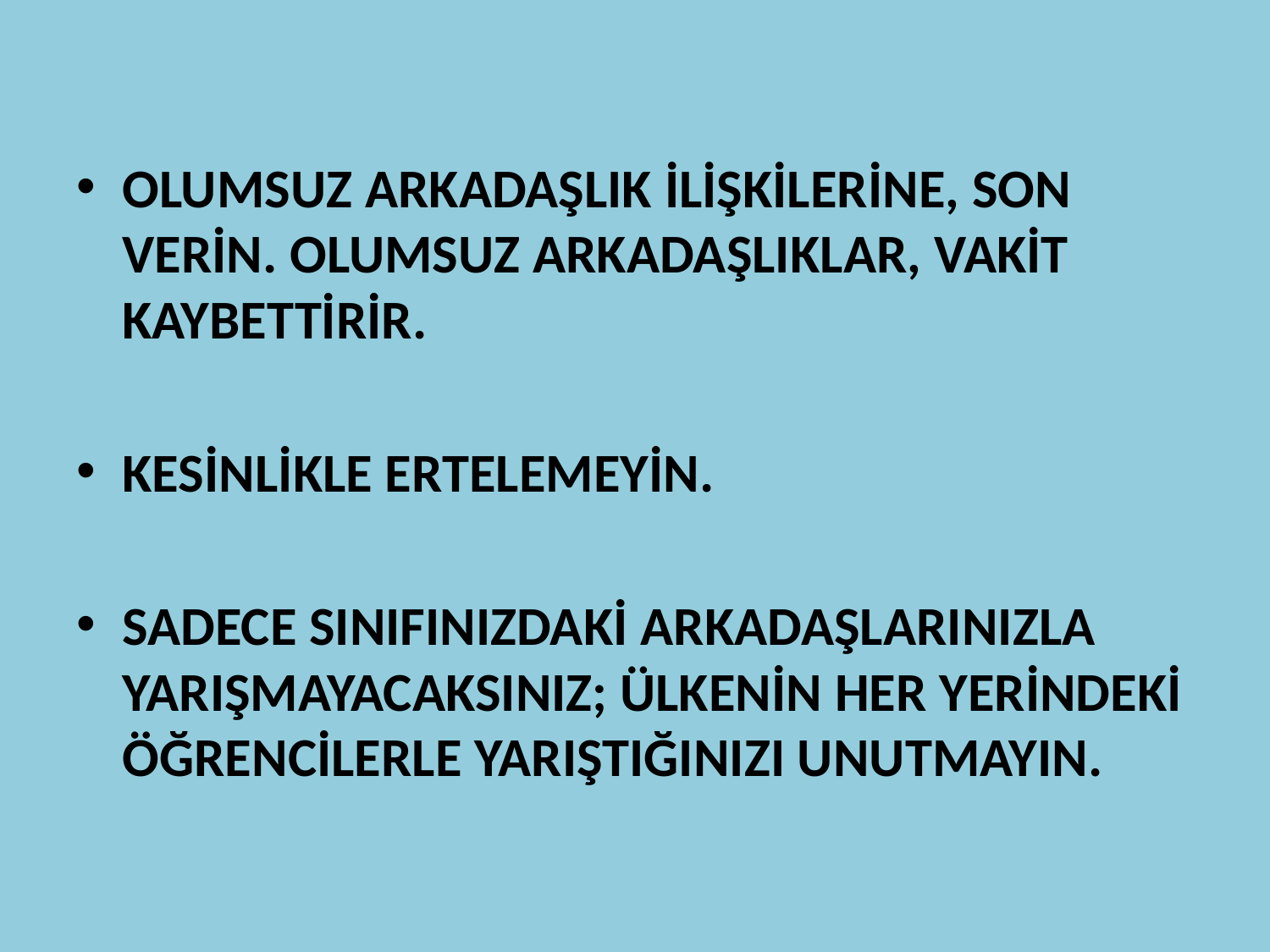

#
OLUMSUZ ARKADAŞLIK İLİŞKİLERİNE, SON VERİN. OLUMSUZ ARKADAŞLIKLAR, VAKİT KAYBETTİRİR.

KESİNLİKLE ERTELEMEYİN.

SADECE SINIFINIZDAKİ ARKADAŞLARINIZLA YARIŞMAYACAKSINIZ; ÜLKENİN HER YERİNDEKİ ÖĞRENCİLERLE YARIŞTIĞINIZI UNUTMAYIN.